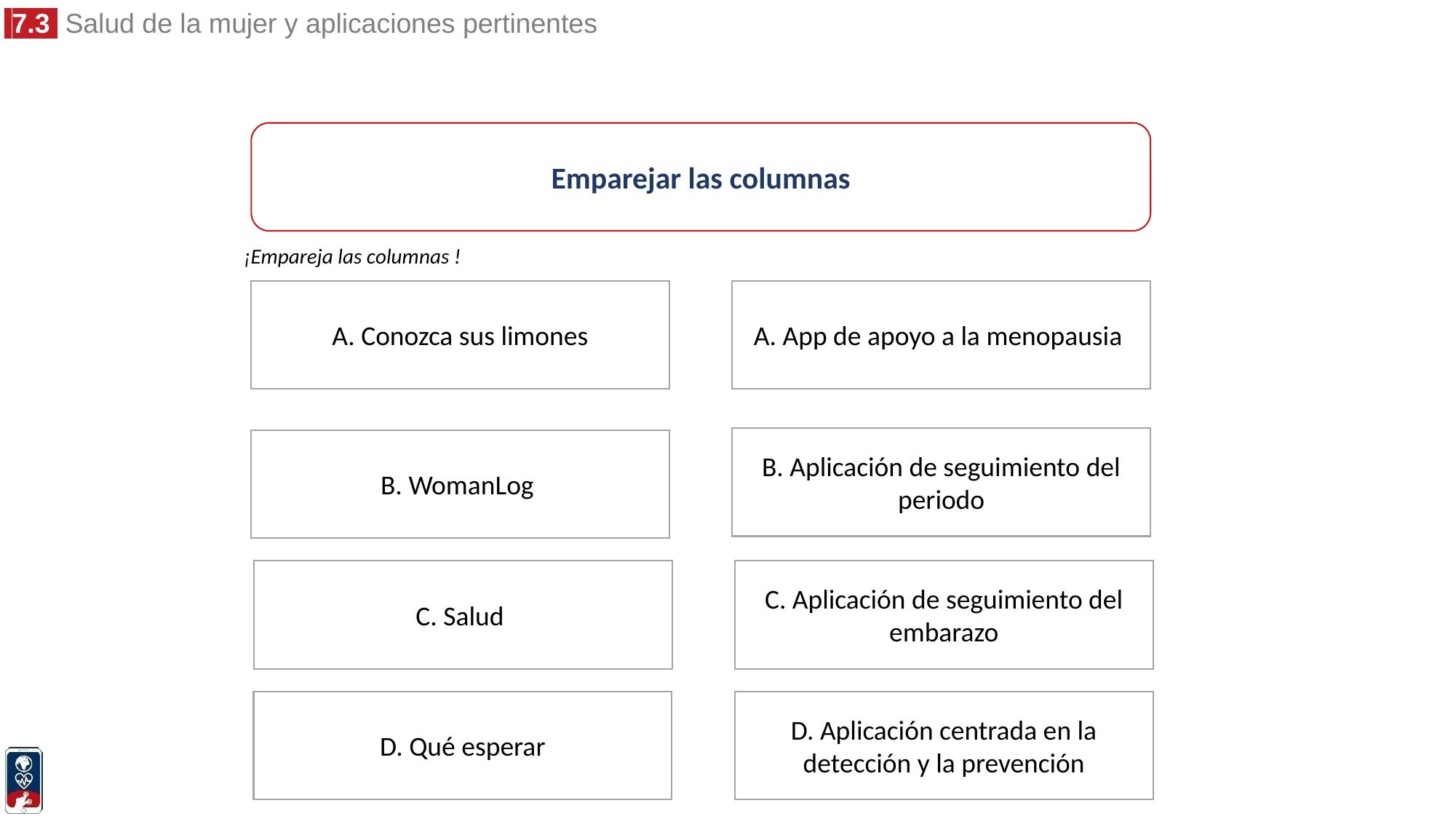

Emparejar las columnas
¡Empareja las columnas !
A. App de apoyo a la menopausia
A. Conozca sus limones
B. Aplicación de seguimiento del periodo
B. WomanLog
C. Aplicación de seguimiento del embarazo
C. Salud
D. Qué esperar
D. Aplicación centrada en la detección y la prevención